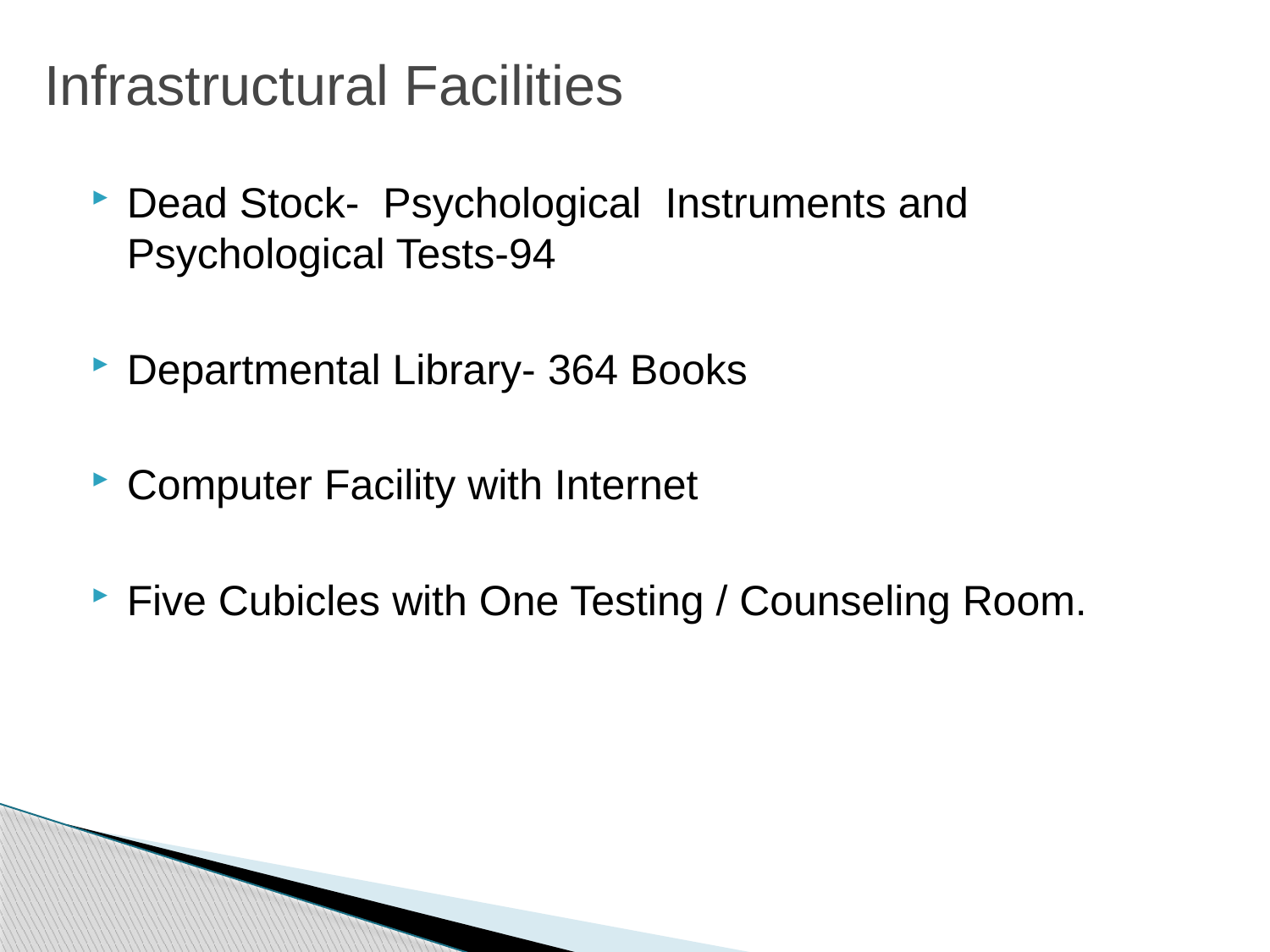

Infrastructural Facilities
Dead Stock-  Psychological  Instruments and Psychological Tests-94

Departmental Library- 364 Books

Computer Facility with Internet

Five Cubicles with One Testing / Counseling Room.